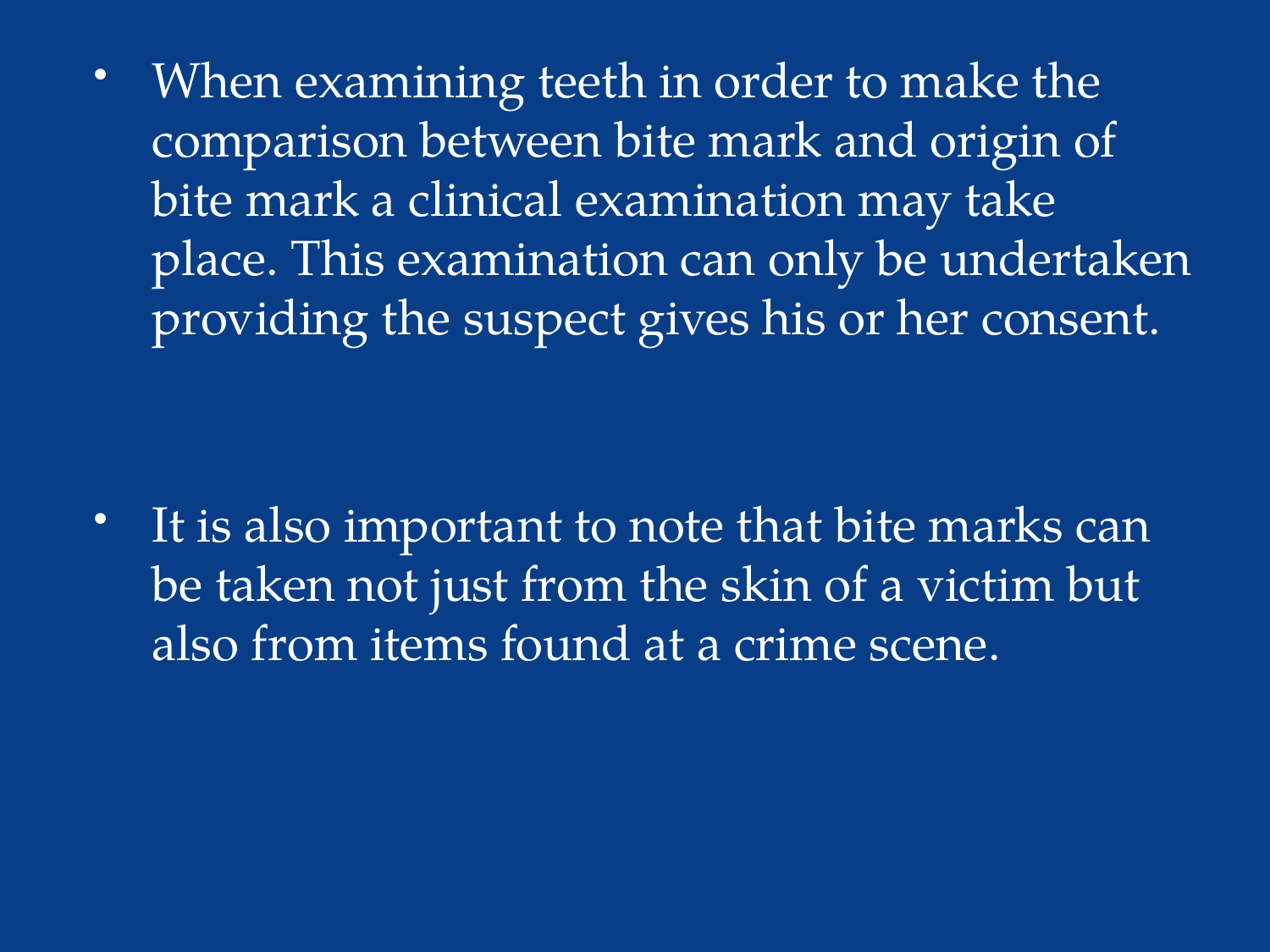

When examining teeth in order to make the comparison between bite mark and origin of bite mark a clinical examination may take place. This examination can only be undertaken providing the suspect gives his or her consent.

It is also important to note that bite marks can be taken not just from the skin of a victim but also from items found at a crime scene.